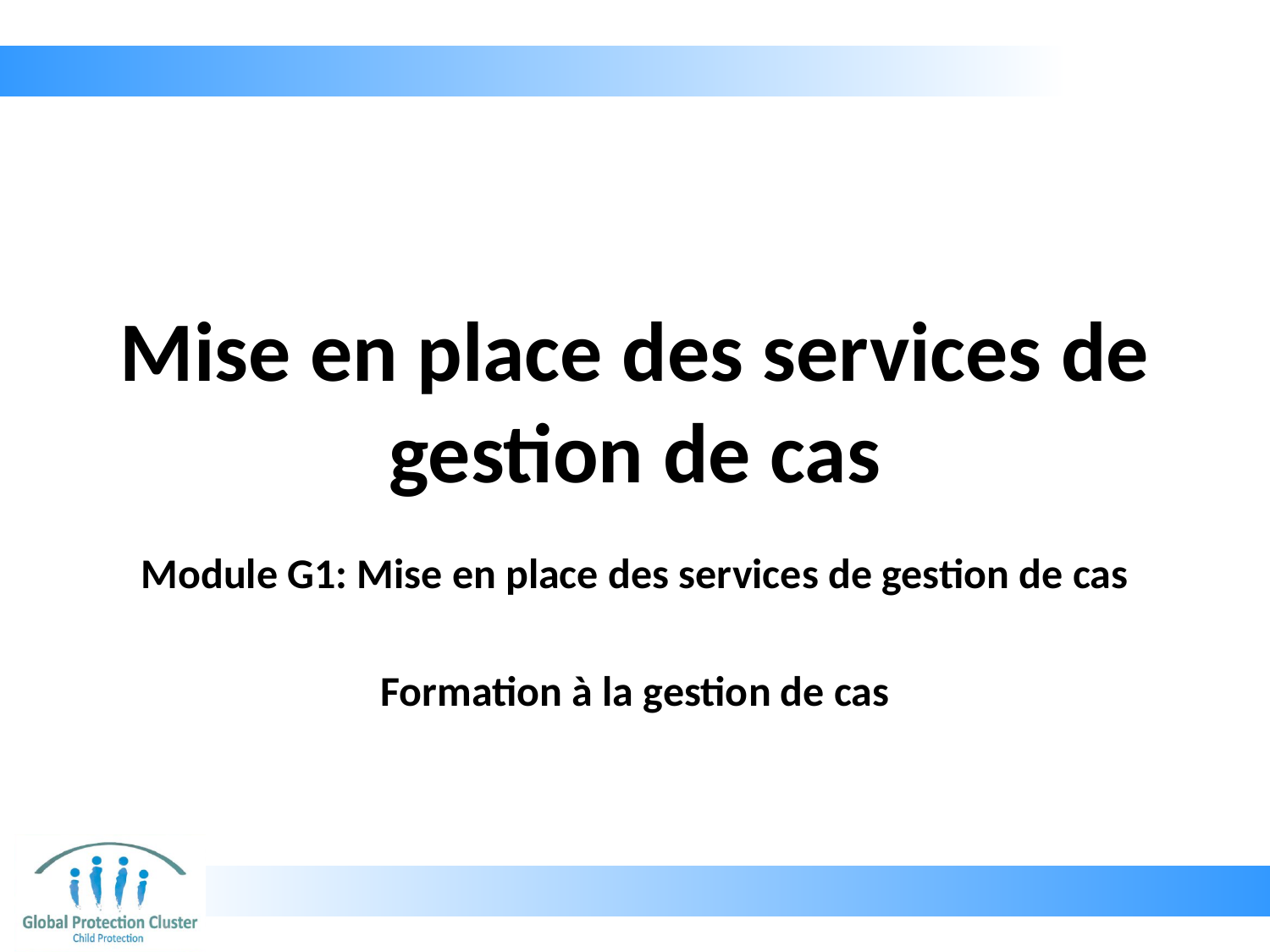

# Mise en place des services de gestion de cas
Module G1: Mise en place des services de gestion de cas

Formation à la gestion de cas